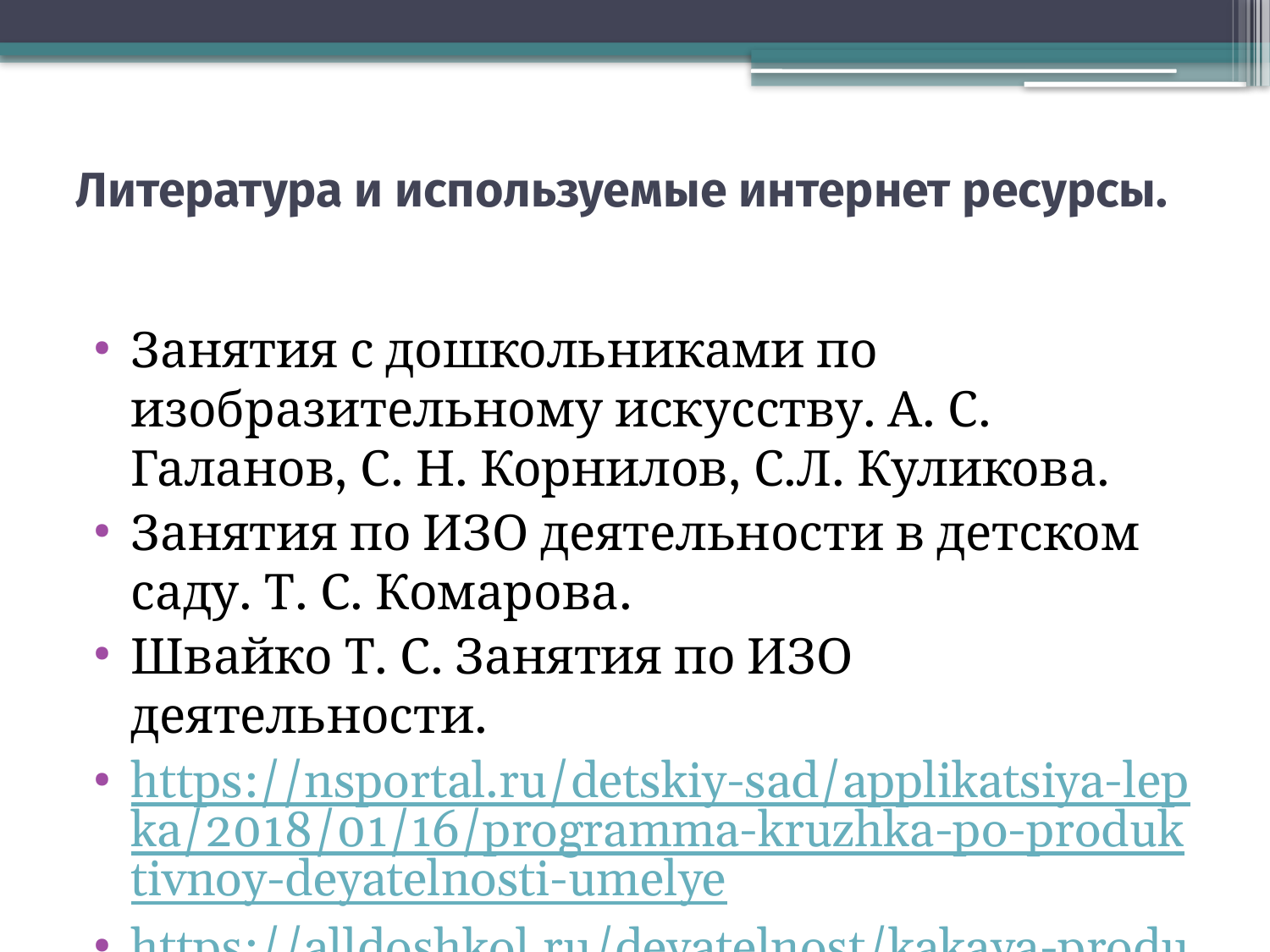

# Литература и используемые интернет ресурсы.
Занятия с дошкольниками по изобразительному искусству. А. С. Галанов, С. Н. Корнилов, С.Л. Куликова.
Занятия по ИЗО деятельности в детском саду. Т. С. Комарова.
Швайко Т. С. Занятия по ИЗО деятельности.
https://nsportal.ru/detskiy-sad/applikatsiya-lepka/2018/01/16/programma-kruzhka-po-produktivnoy-deyatelnosti-umelye
https://alldoshkol.ru/deyatelnost/kakaya-produktivnaya-deyatelnost-dostupna-doshkolnikam